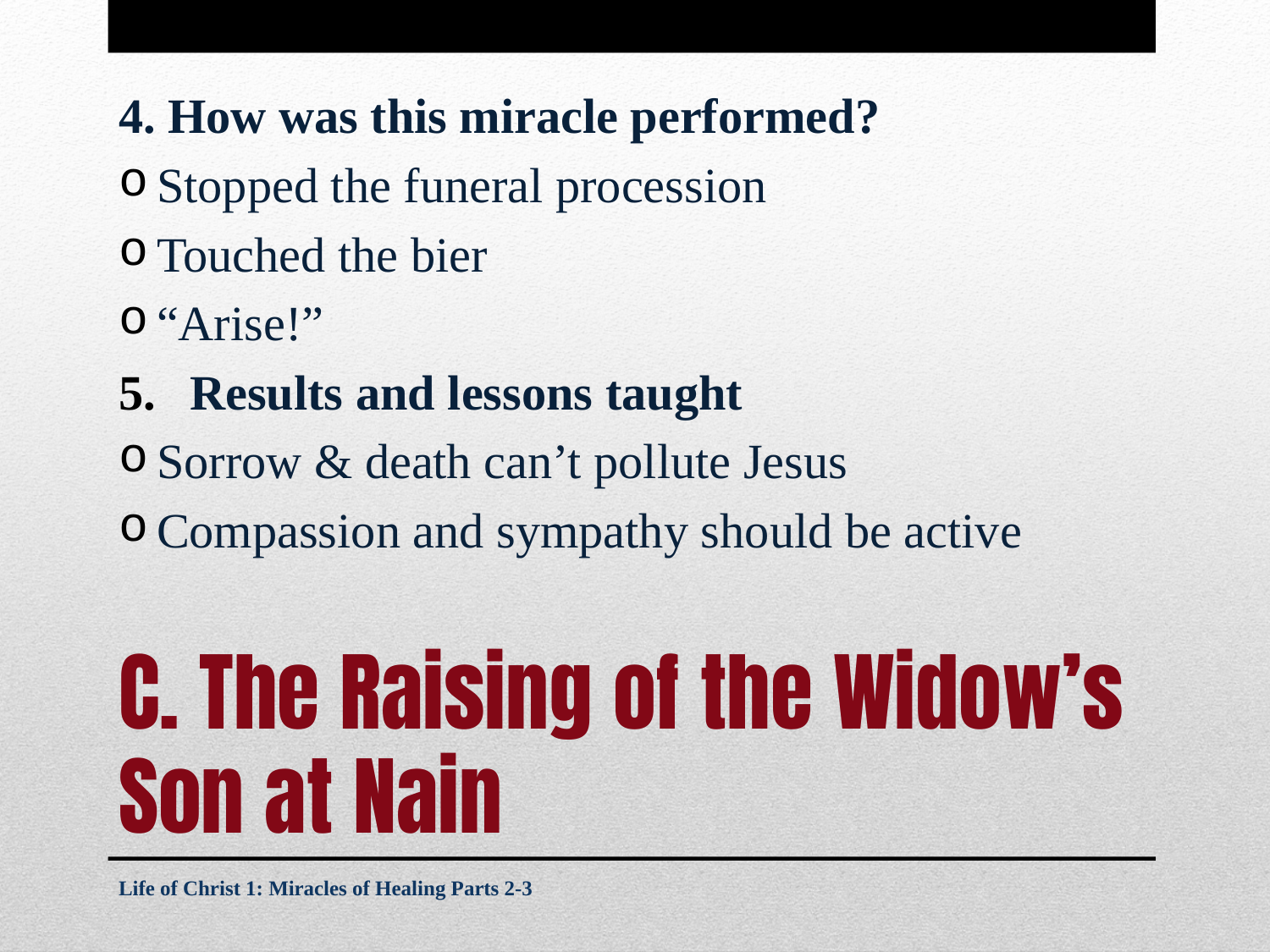

4. How was this miracle performed?
Stopped the funeral procession
Touched the bier
“Arise!”
Results and lessons taught
Sorrow & death can’t pollute Jesus
Compassion and sympathy should be active
# C. The Raising of the Widow’s Son at Nain
Life of Christ 1: Miracles of Healing Parts 2-3